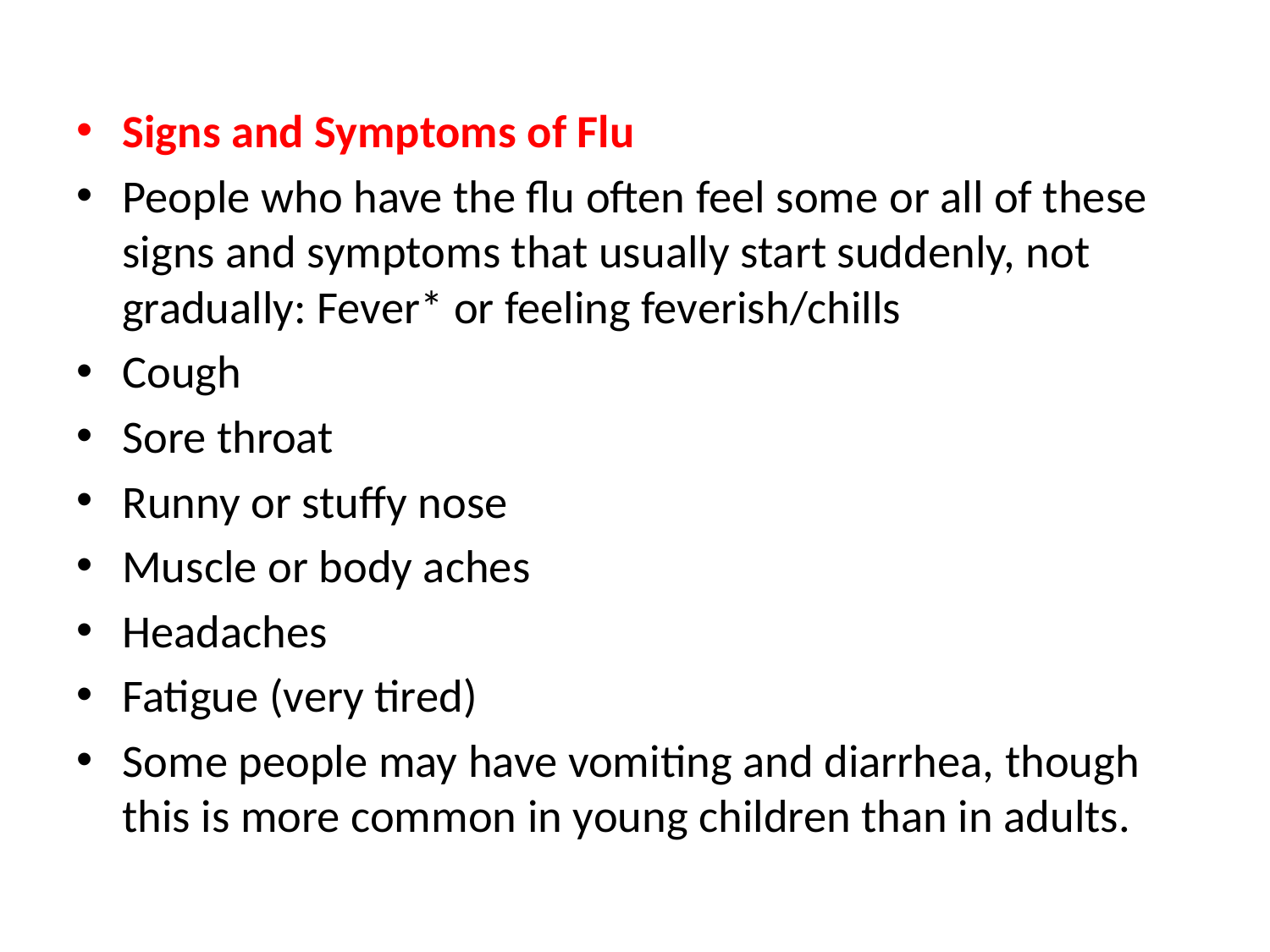

Signs and Symptoms of Flu
People who have the flu often feel some or all of these signs and symptoms that usually start suddenly, not gradually: Fever* or feeling feverish/chills
Cough
Sore throat
Runny or stuffy nose
Muscle or body aches
Headaches
Fatigue (very tired)
Some people may have vomiting and diarrhea, though this is more common in young children than in adults.